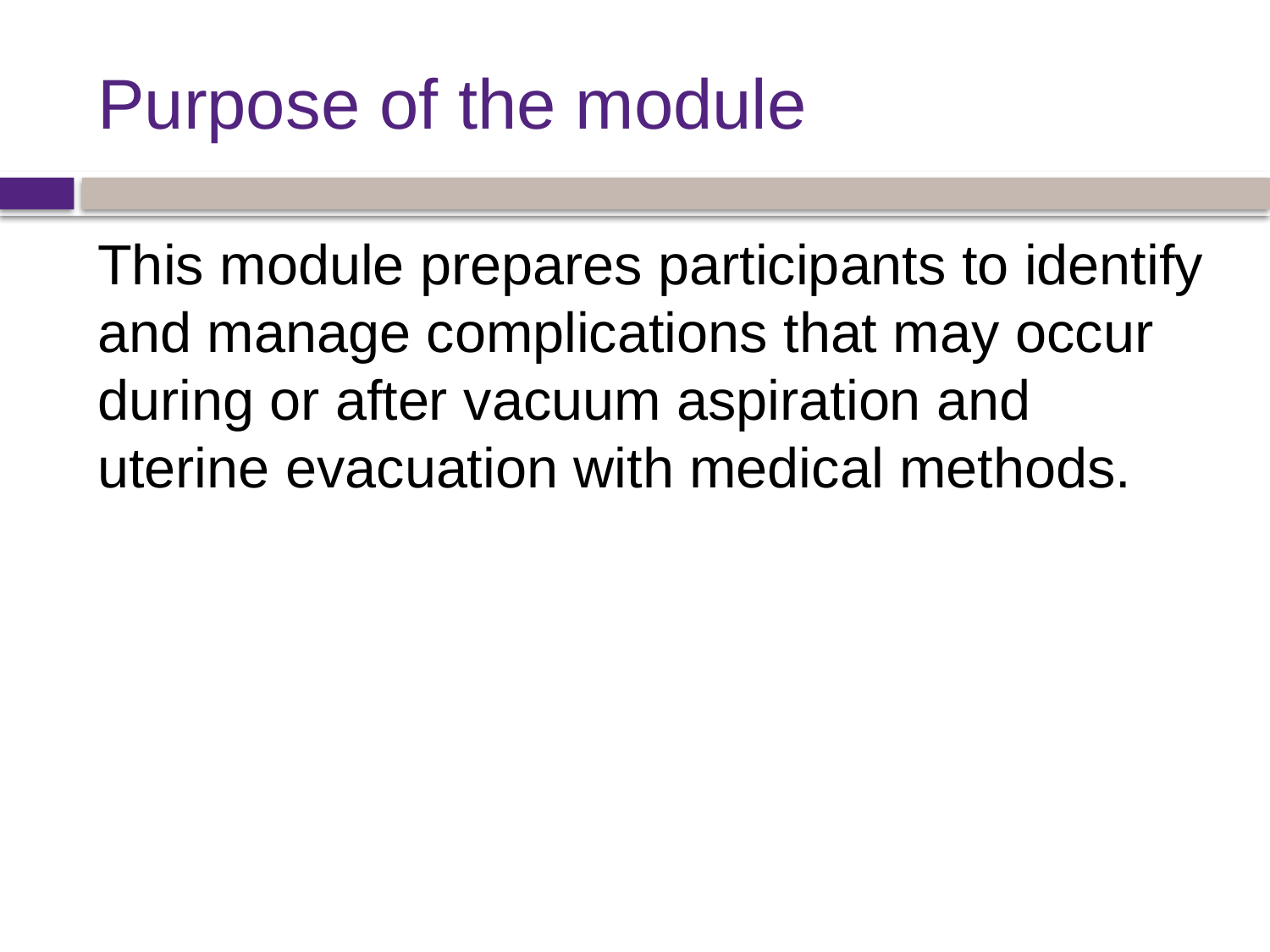

# Purpose of the module
This module prepares participants to identify and manage complications that may occur during or after vacuum aspiration and uterine evacuation with medical methods.